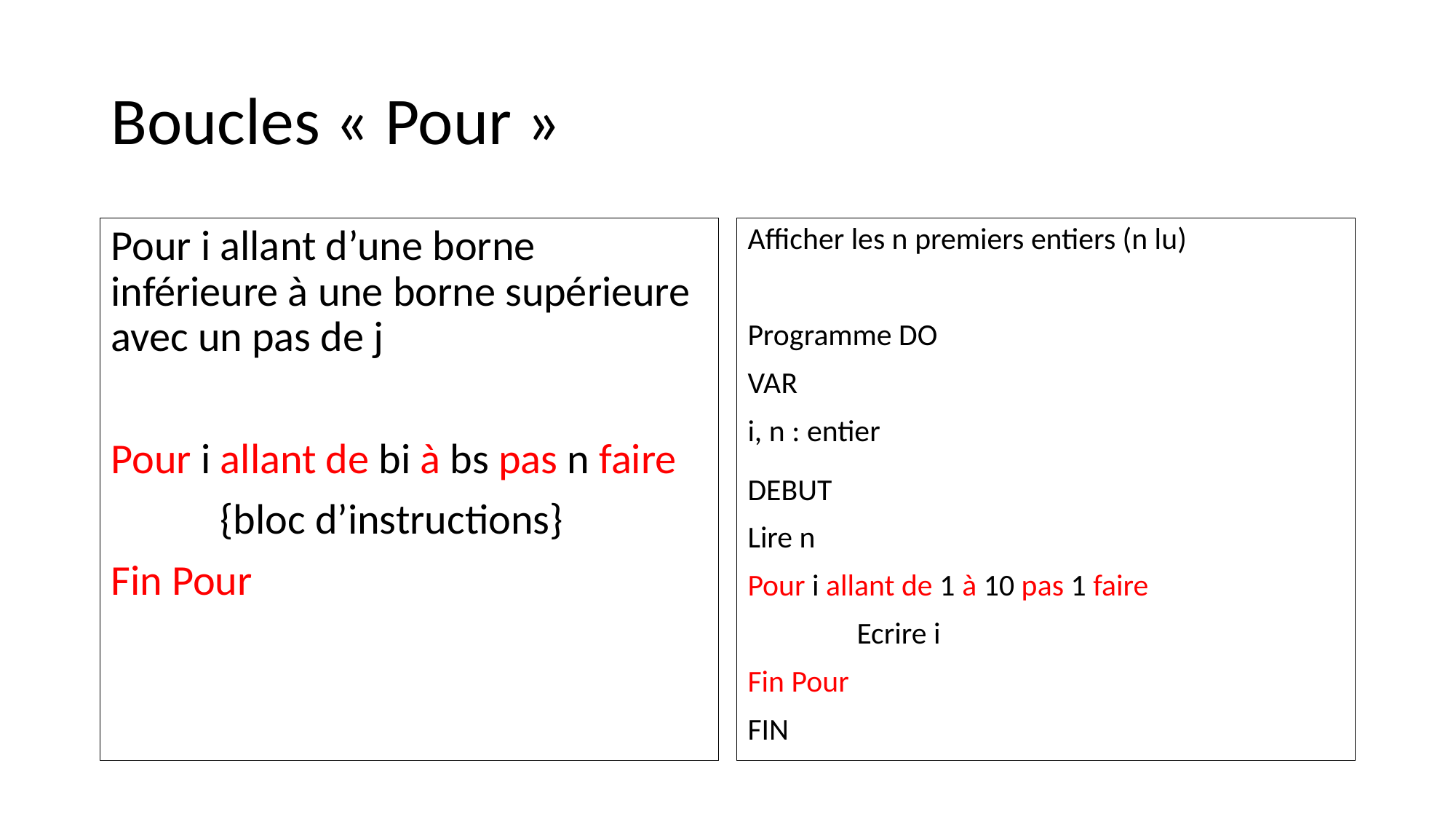

# Boucles « Pour »
Afficher les n premiers entiers (n lu)

Programme DO
VAR
i, n : entier
DEBUT
Lire n
Pour i allant de 1 à 10 pas 1 faire
	Ecrire i
Fin Pour
FIN

Pour i allant d’une borne inférieure à une borne supérieure avec un pas de j

Pour i allant de bi à bs pas n faire
	{bloc d’instructions}
Fin Pour